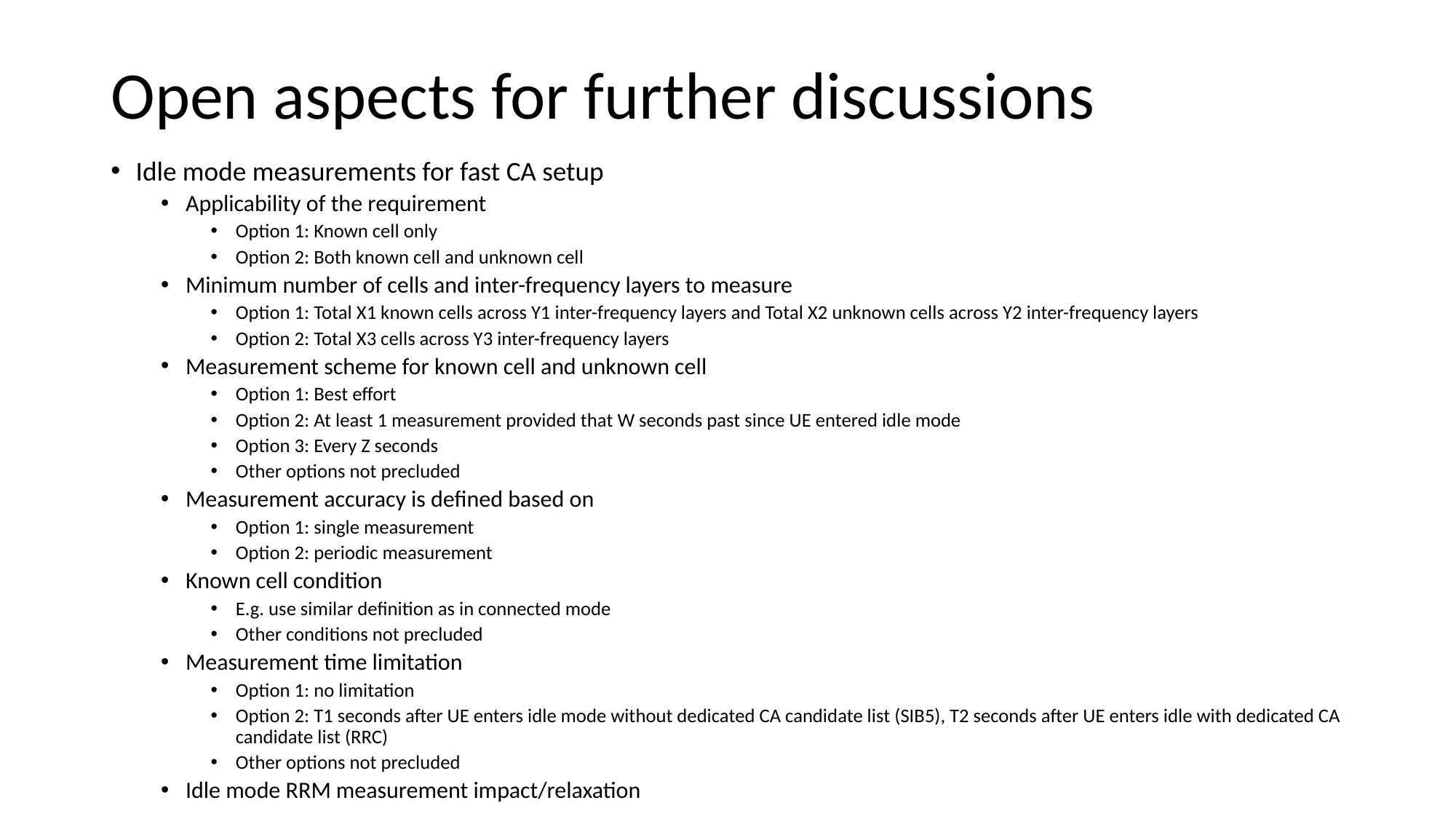

# Open aspects for further discussions
Idle mode measurements for fast CA setup
Applicability of the requirement
Option 1: Known cell only
Option 2: Both known cell and unknown cell
Minimum number of cells and inter-frequency layers to measure
Option 1: Total X1 known cells across Y1 inter-frequency layers and Total X2 unknown cells across Y2 inter-frequency layers
Option 2: Total X3 cells across Y3 inter-frequency layers
Measurement scheme for known cell and unknown cell
Option 1: Best effort
Option 2: At least 1 measurement provided that W seconds past since UE entered idle mode
Option 3: Every Z seconds
Other options not precluded
Measurement accuracy is defined based on
Option 1: single measurement
Option 2: periodic measurement
Known cell condition
E.g. use similar definition as in connected mode
Other conditions not precluded
Measurement time limitation
Option 1: no limitation
Option 2: T1 seconds after UE enters idle mode without dedicated CA candidate list (SIB5), T2 seconds after UE enters idle with dedicated CA candidate list (RRC)
Other options not precluded
Idle mode RRM measurement impact/relaxation